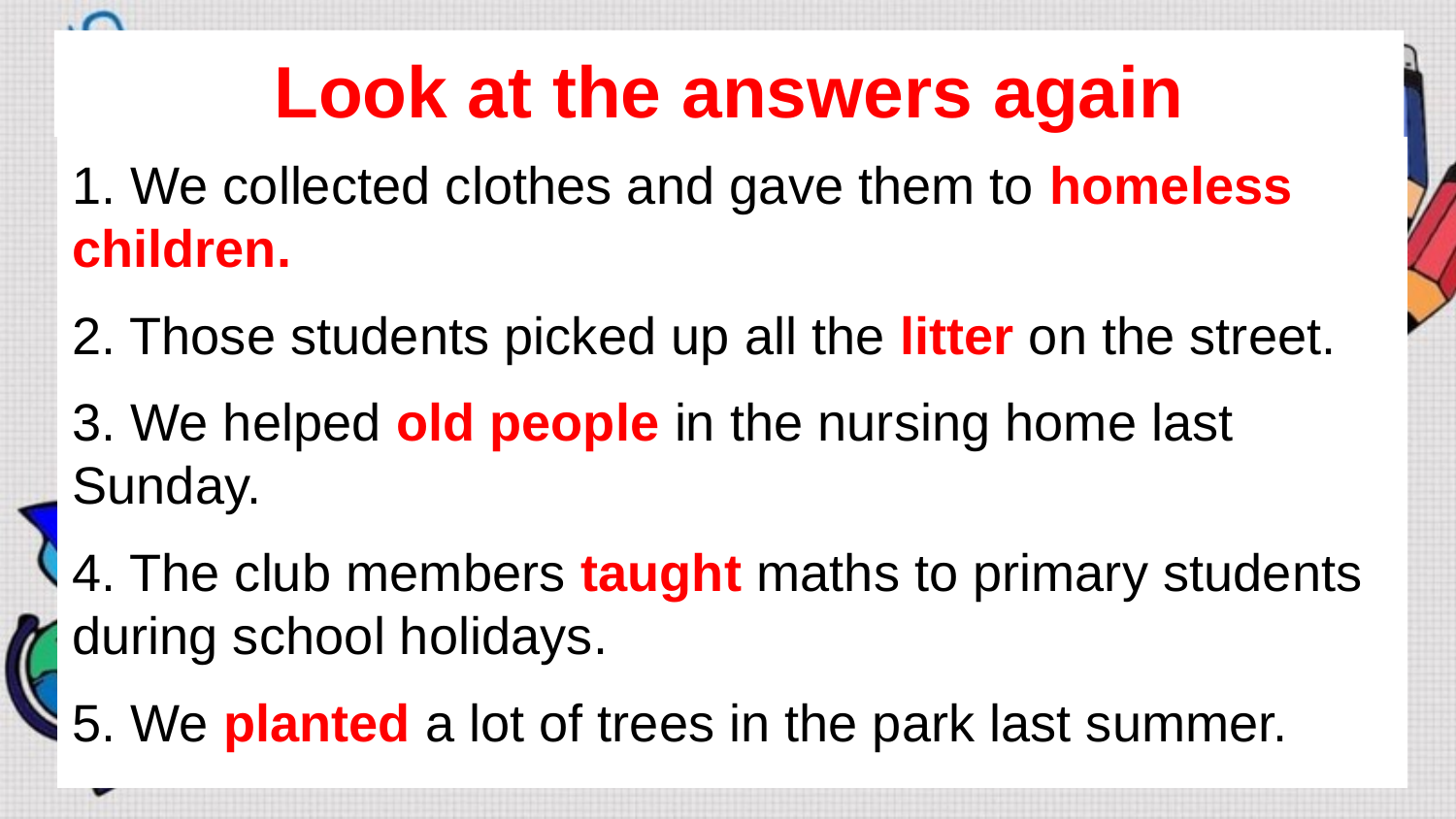

Look at the answers again
1. We collected clothes and gave them to homeless children.
2. Those students picked up all the litter on the street.
3. We helped old people in the nursing home last Sunday.
4. The club members taught maths to primary students during school holidays.
5. We planted a lot of trees in the park last summer.